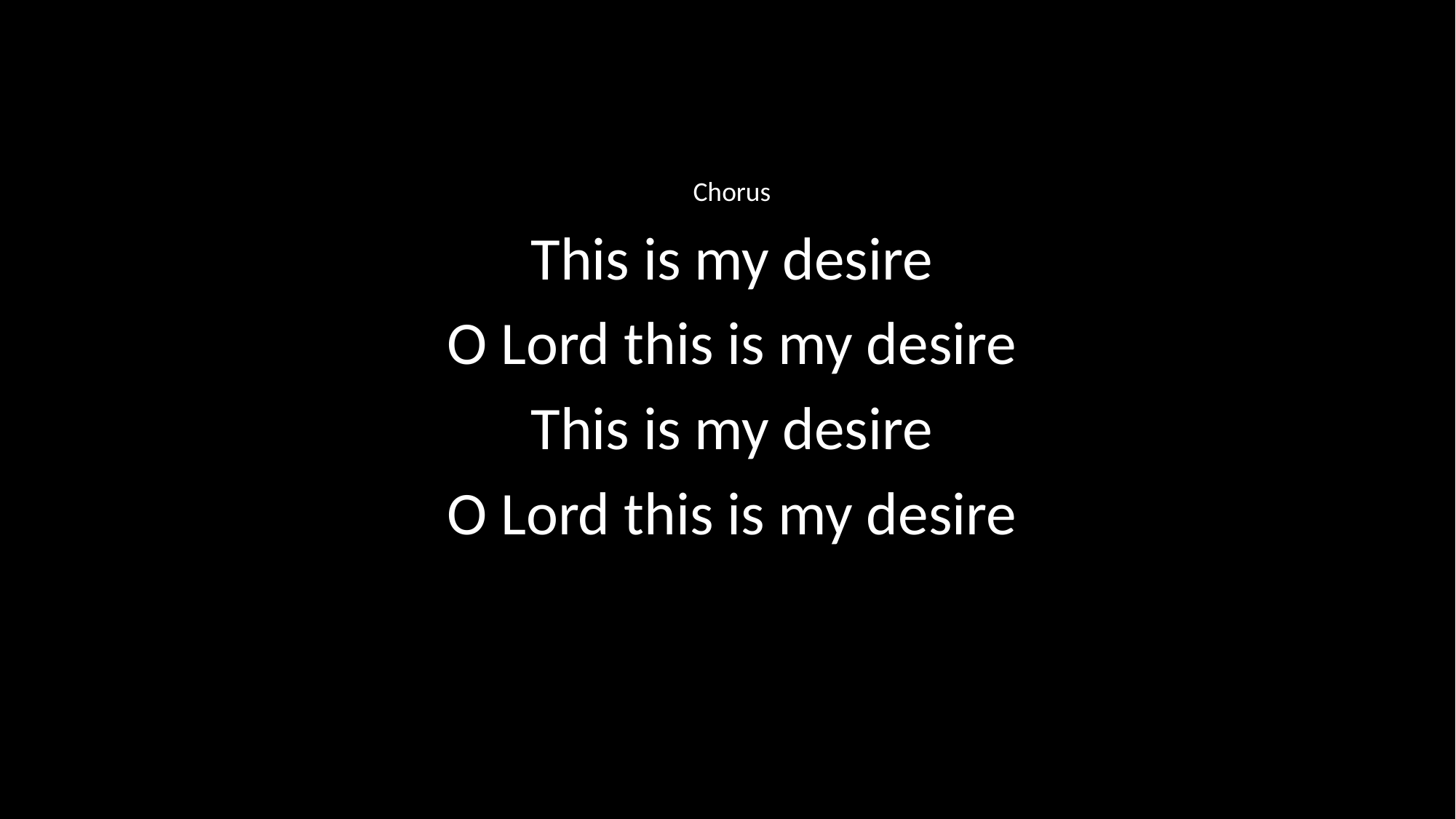

Chorus
This is my desire
O Lord this is my desire
This is my desire
O Lord this is my desire